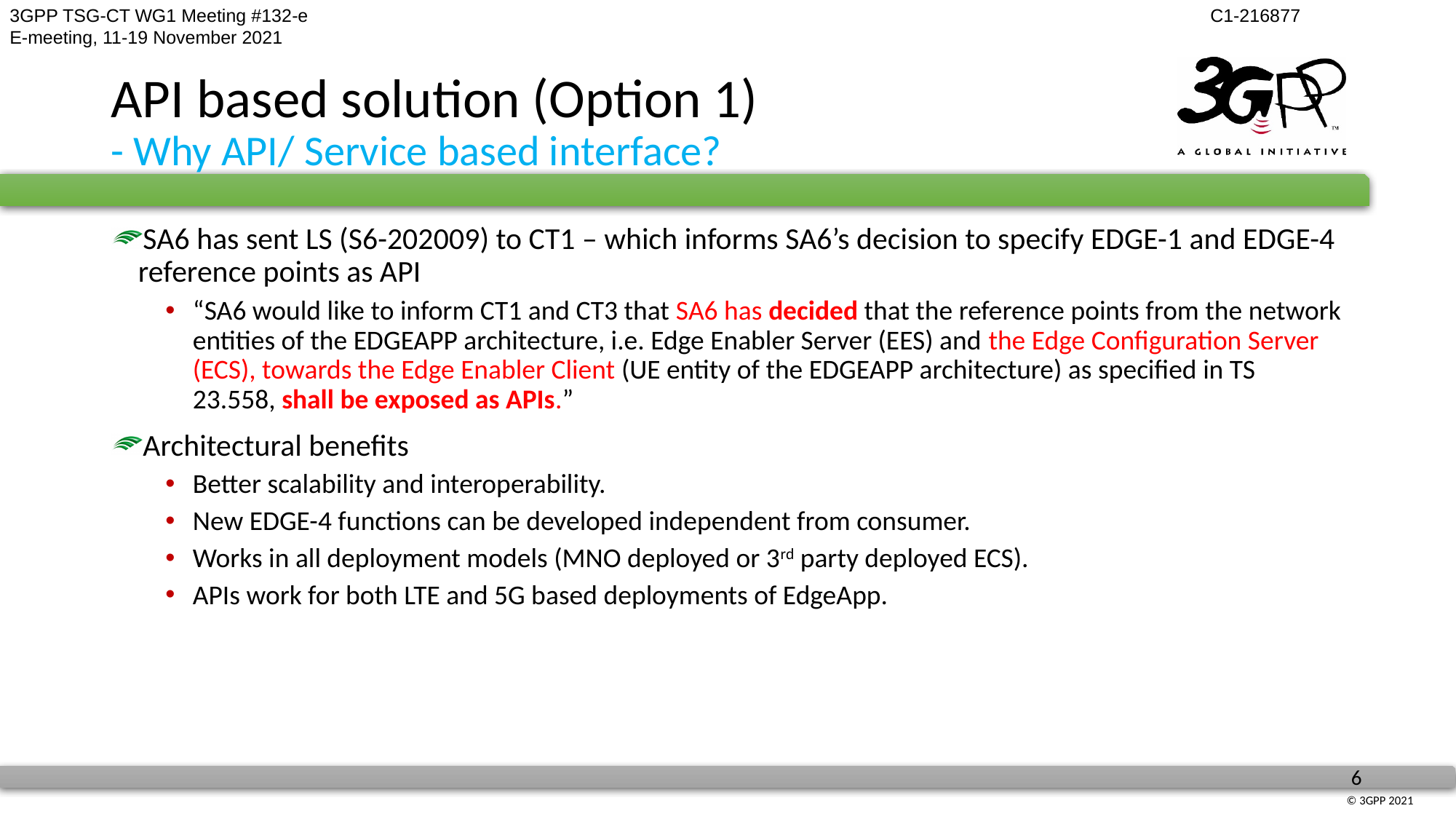

# API based solution (Option 1) - Why API/ Service based interface?
SA6 has sent LS (S6-202009) to CT1 – which informs SA6’s decision to specify EDGE-1 and EDGE-4 reference points as API
“SA6 would like to inform CT1 and CT3 that SA6 has decided that the reference points from the network entities of the EDGEAPP architecture, i.e. Edge Enabler Server (EES) and the Edge Configuration Server (ECS), towards the Edge Enabler Client (UE entity of the EDGEAPP architecture) as specified in TS 23.558, shall be exposed as APIs.”
Architectural benefits
Better scalability and interoperability.
New EDGE-4 functions can be developed independent from consumer.
Works in all deployment models (MNO deployed or 3rd party deployed ECS).
APIs work for both LTE and 5G based deployments of EdgeApp.